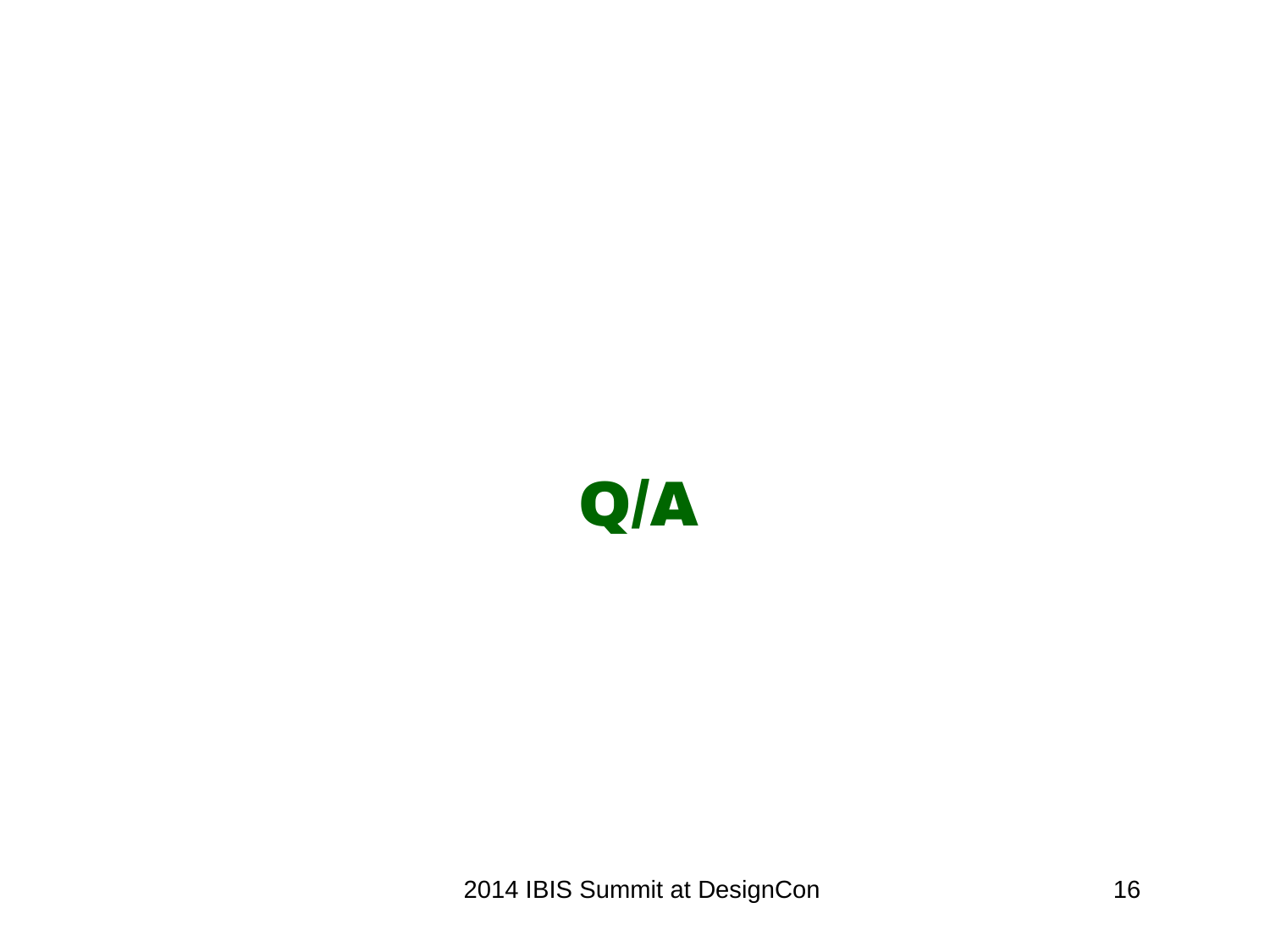

# Q/A

2014 IBIS Summit at DesignCon
16